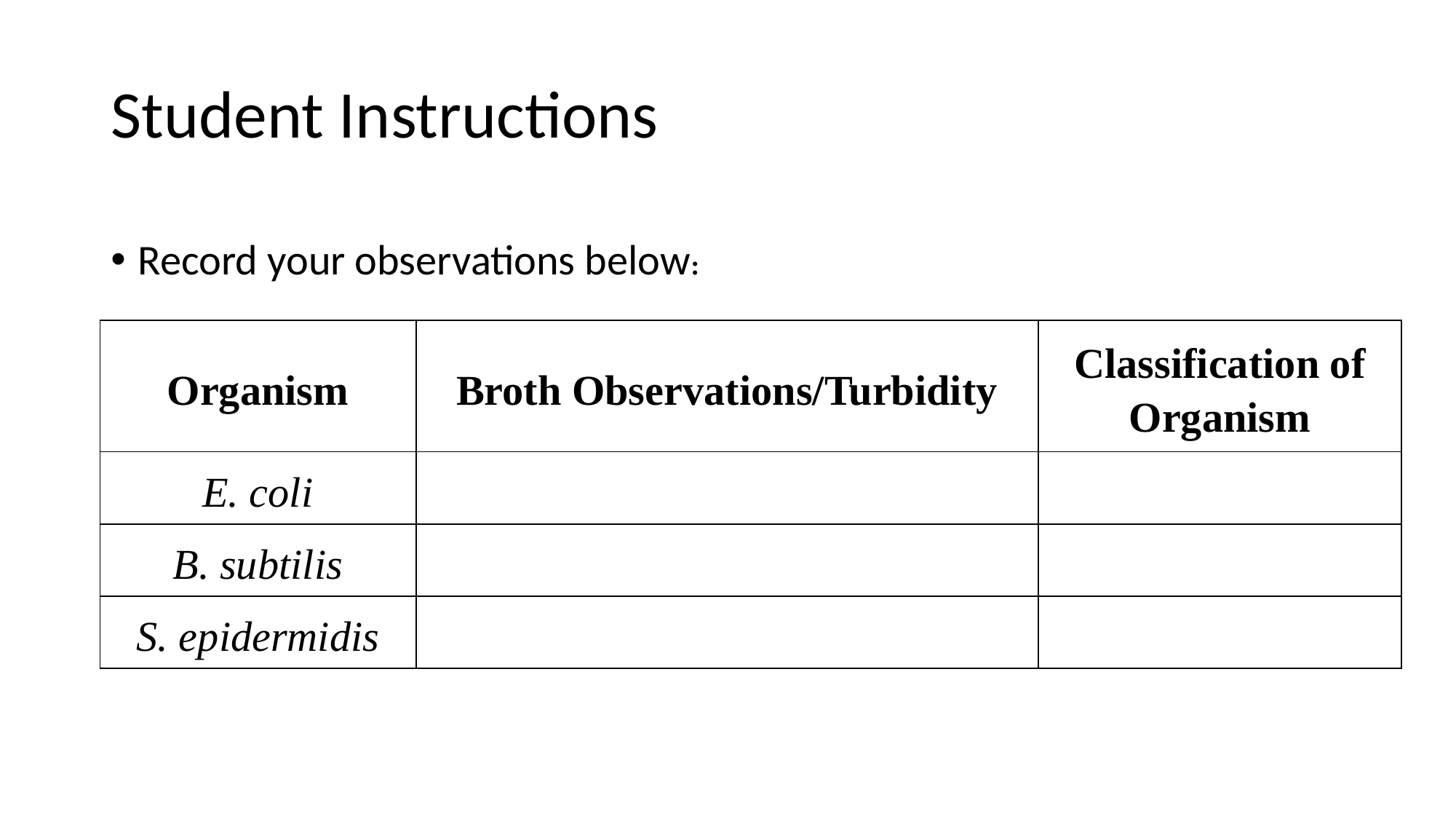

# Student Instructions
Record your observations below:

| Organism | Broth Observations/Turbidity | Classification of Organism |
| --- | --- | --- |
| E. coli |  |  |
| B. subtilis |  |  |
| S. epidermidis |  |  |